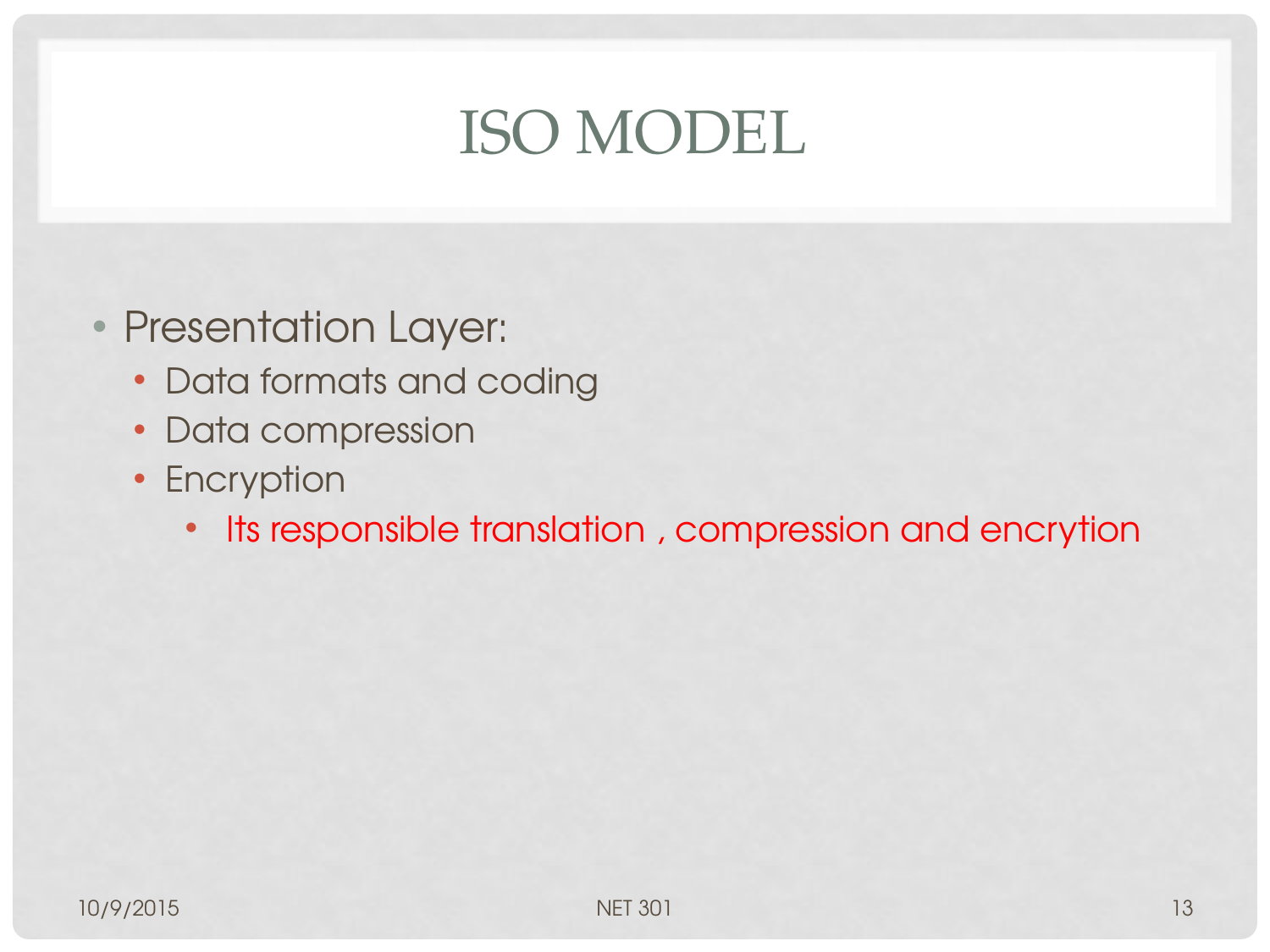

# ISO Model

Presentation Layer:
Data formats and coding
Data compression
Encryption
 Its responsible translation , compression and encrytion

10/9/2015
NET 301
13